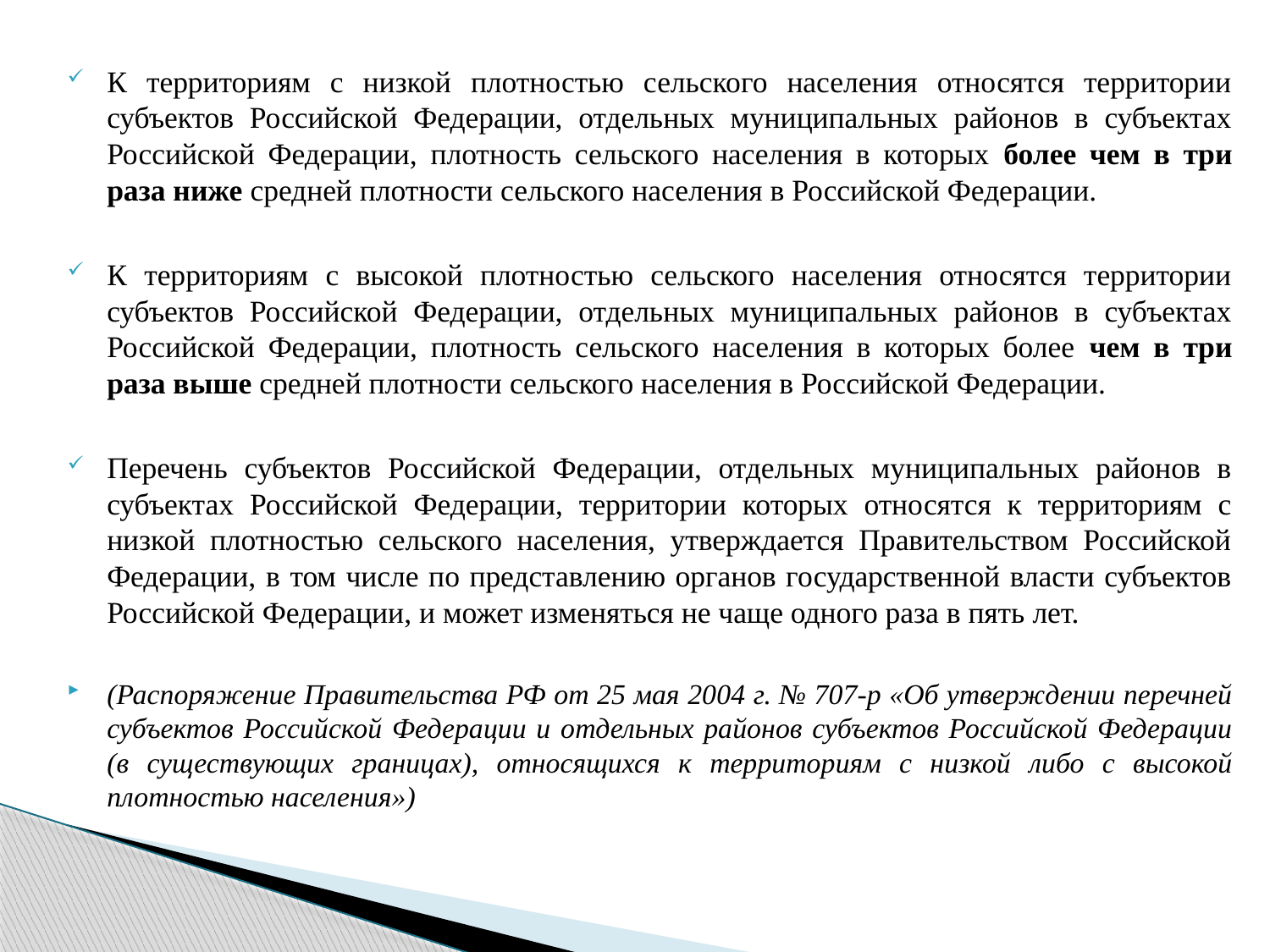

К территориям с низкой плотностью сельского населения относятся территории субъектов Российской Федерации, отдельных муниципальных районов в субъектах Российской Федерации, плотность сельского населения в которых более чем в три раза ниже средней плотности сельского населения в Российской Федерации.

К территориям с высокой плотностью сельского населения относятся территории субъектов Российской Федерации, отдельных муниципальных районов в субъектах Российской Федерации, плотность сельского населения в которых более чем в три раза выше средней плотности сельского населения в Российской Федерации.

Перечень субъектов Российской Федерации, отдельных муниципальных районов в субъектах Российской Федерации, территории которых относятся к территориям с низкой плотностью сельского населения, утверждается Правительством Российской Федерации, в том числе по представлению органов государственной власти субъектов Российской Федерации, и может изменяться не чаще одного раза в пять лет.

(Распоряжение Правительства РФ от 25 мая 2004 г. № 707-р «Об утверждении перечней субъектов Российской Федерации и отдельных районов субъектов Российской Федерации (в существующих границах), относящихся к территориям с низкой либо с высокой плотностью населения»)